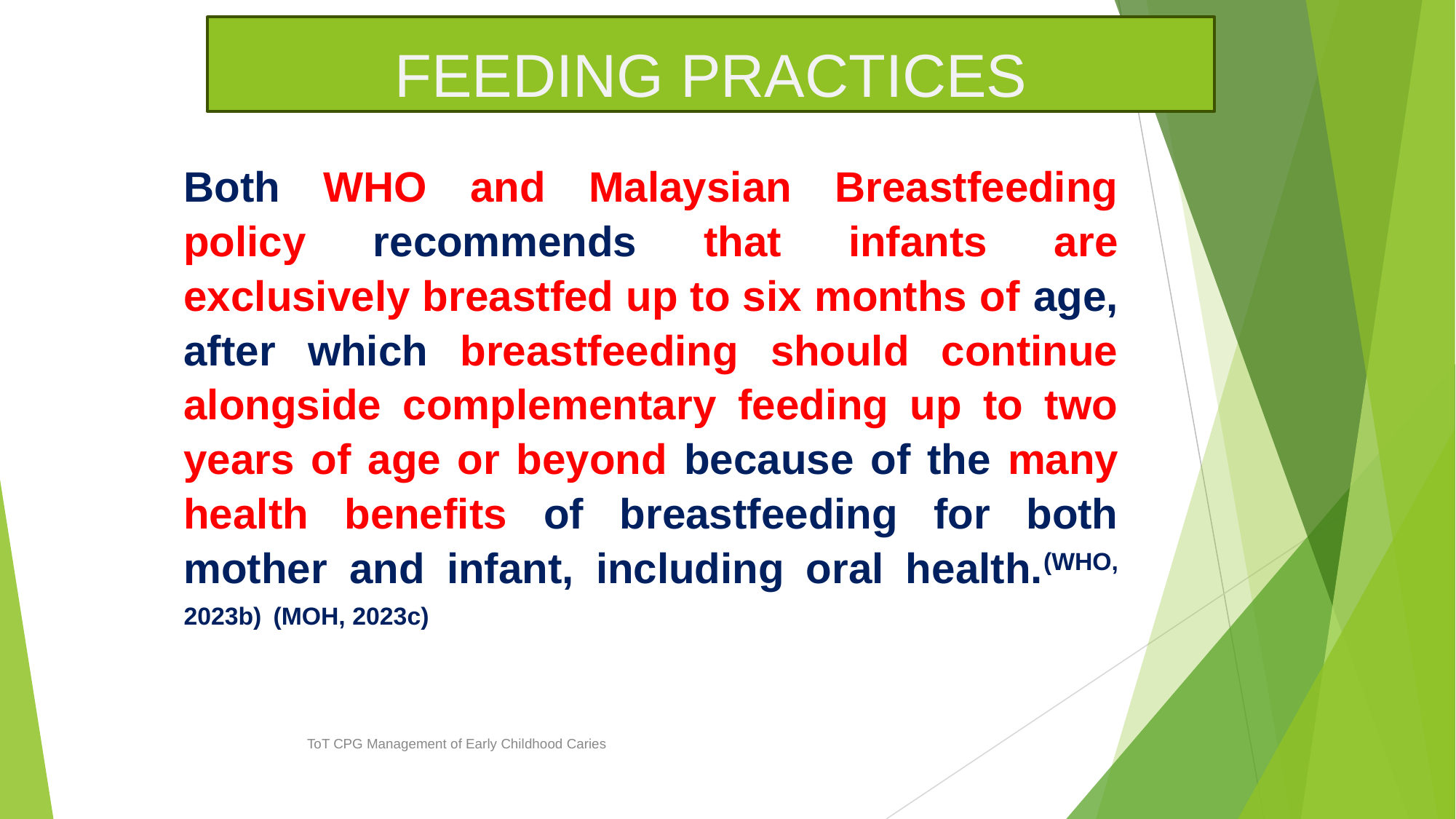

FEEDING PRACTICES
Both WHO and Malaysian Breastfeeding policy recommends that infants are exclusively breastfed up to six months of age, after which breastfeeding should continue alongside complementary feeding up to two years of age or beyond because of the many health benefits of breastfeeding for both mother and infant, including oral health.(WHO, 2023b) (MOH, 2023c)

ToT CPG Management of Early Childhood Caries